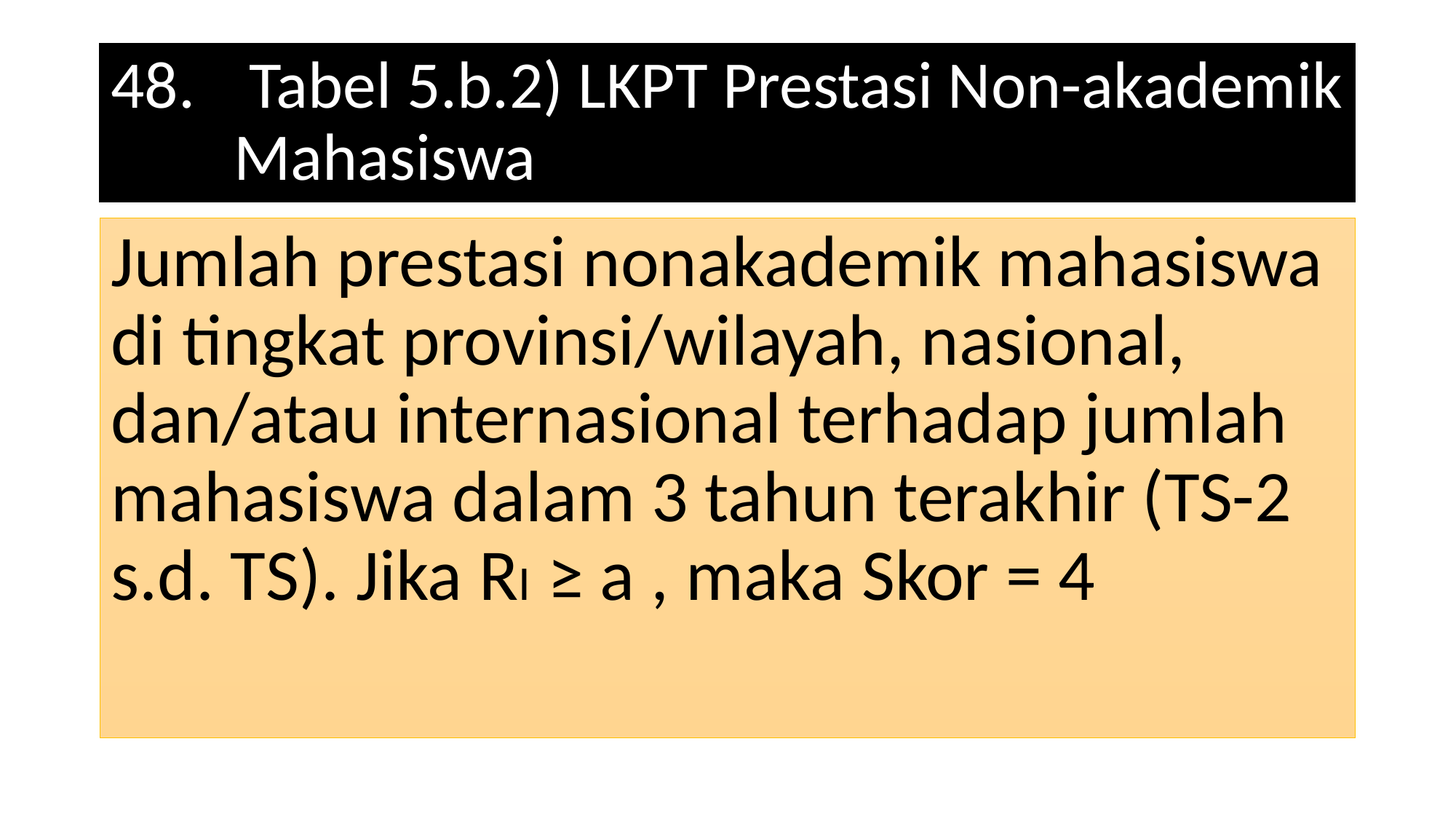

# 48.	 Tabel 5.b.2) LKPT Prestasi Non-akademik Mahasiswa
Jumlah prestasi nonakademik mahasiswa di tingkat provinsi/wilayah, nasional, dan/atau internasional terhadap jumlah mahasiswa dalam 3 tahun terakhir (TS-2 s.d. TS). Jika RI ≥ a , maka Skor = 4